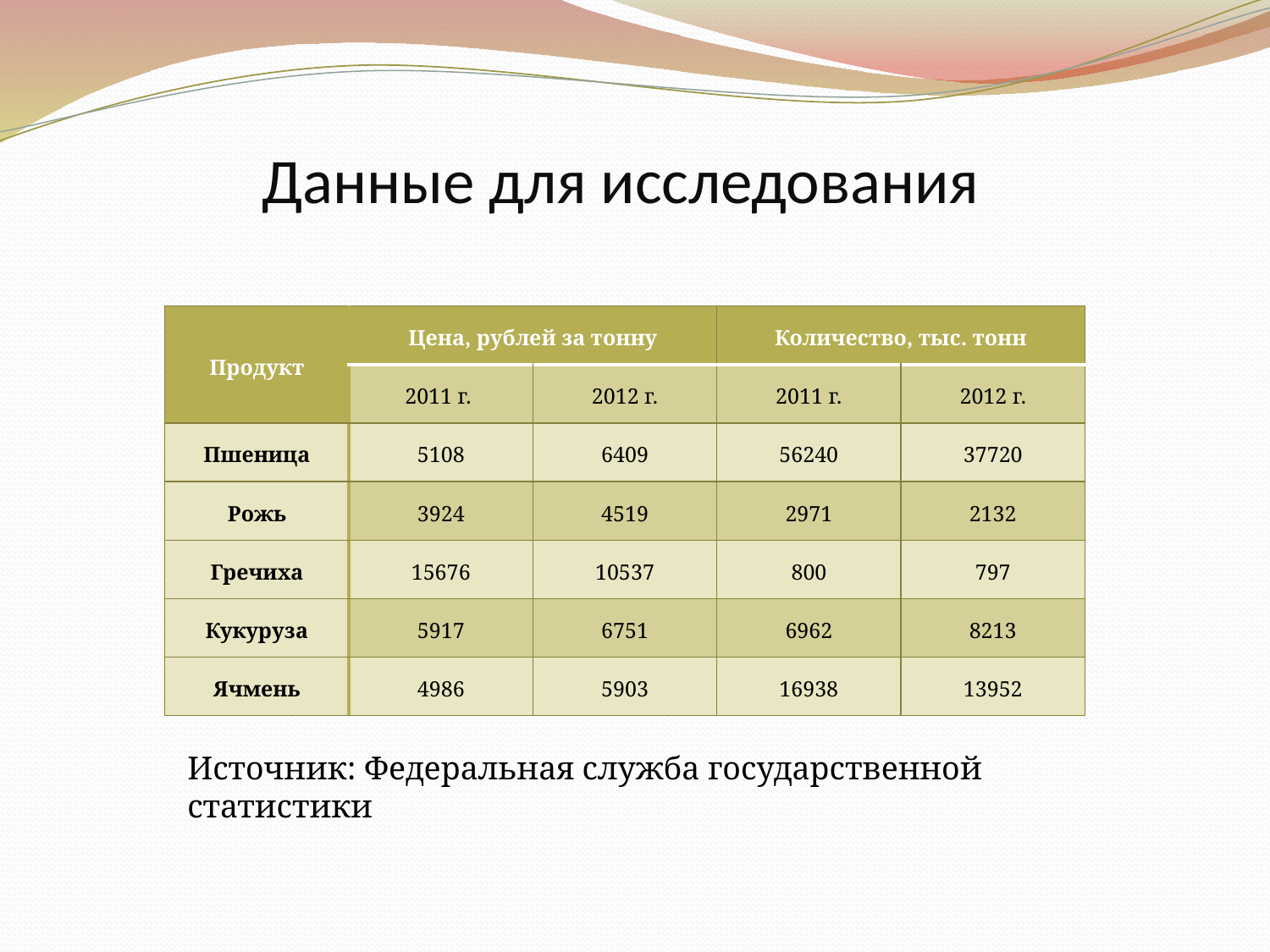

# Данные для исследования
| Продукт | Цена, рублей за тонну |  | Количество, тыс. тонн |  |
| --- | --- | --- | --- | --- |
|  | 2011 г. | 2012 г. | 2011 г. | 2012 г. |
| Пшеница | 5108 | 6409 | 56240 | 37720 |
| Рожь | 3924 | 4519 | 2971 | 2132 |
| Гречиха | 15676 | 10537 | 800 | 797 |
| Кукуруза | 5917 | 6751 | 6962 | 8213 |
| Ячмень | 4986 | 5903 | 16938 | 13952 |
Источник: Федеральная служба государственной статистики